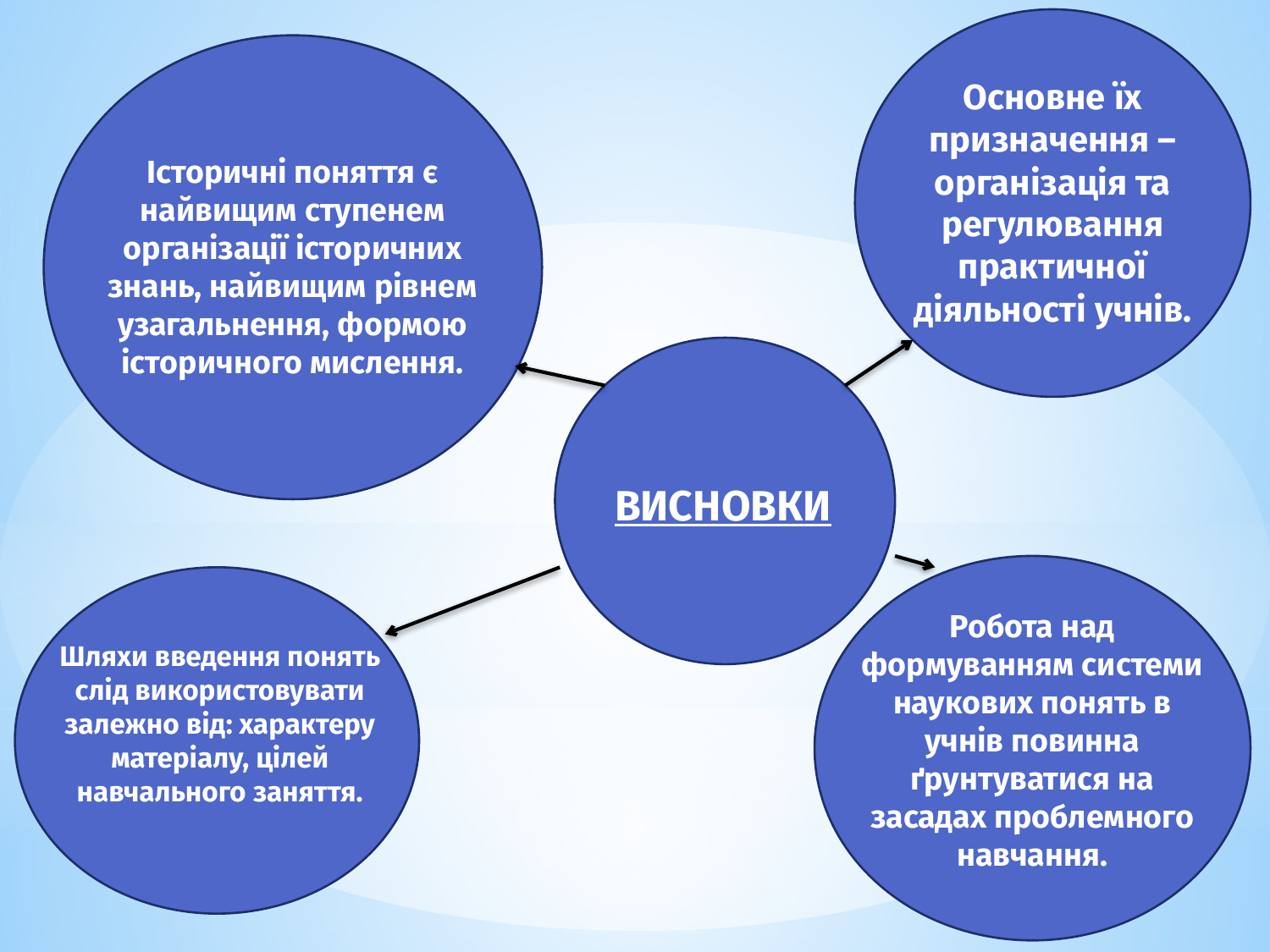

Основне їх призначення – організація та регулювання практичної діяльності учнів.
Історичні поняття є найвищим ступенем організації історичних знань, найвищим рівнем узагальнення, формою історичного мислення.

ВИСНОВКИ

Робота над формуванням системи наукових понять в учнів повинна ґрунтуватися на засадах проблемного навчання.
Шляхи введення понять слід використовувати залежно від: характеру матеріалу, цілей навчального заняття.